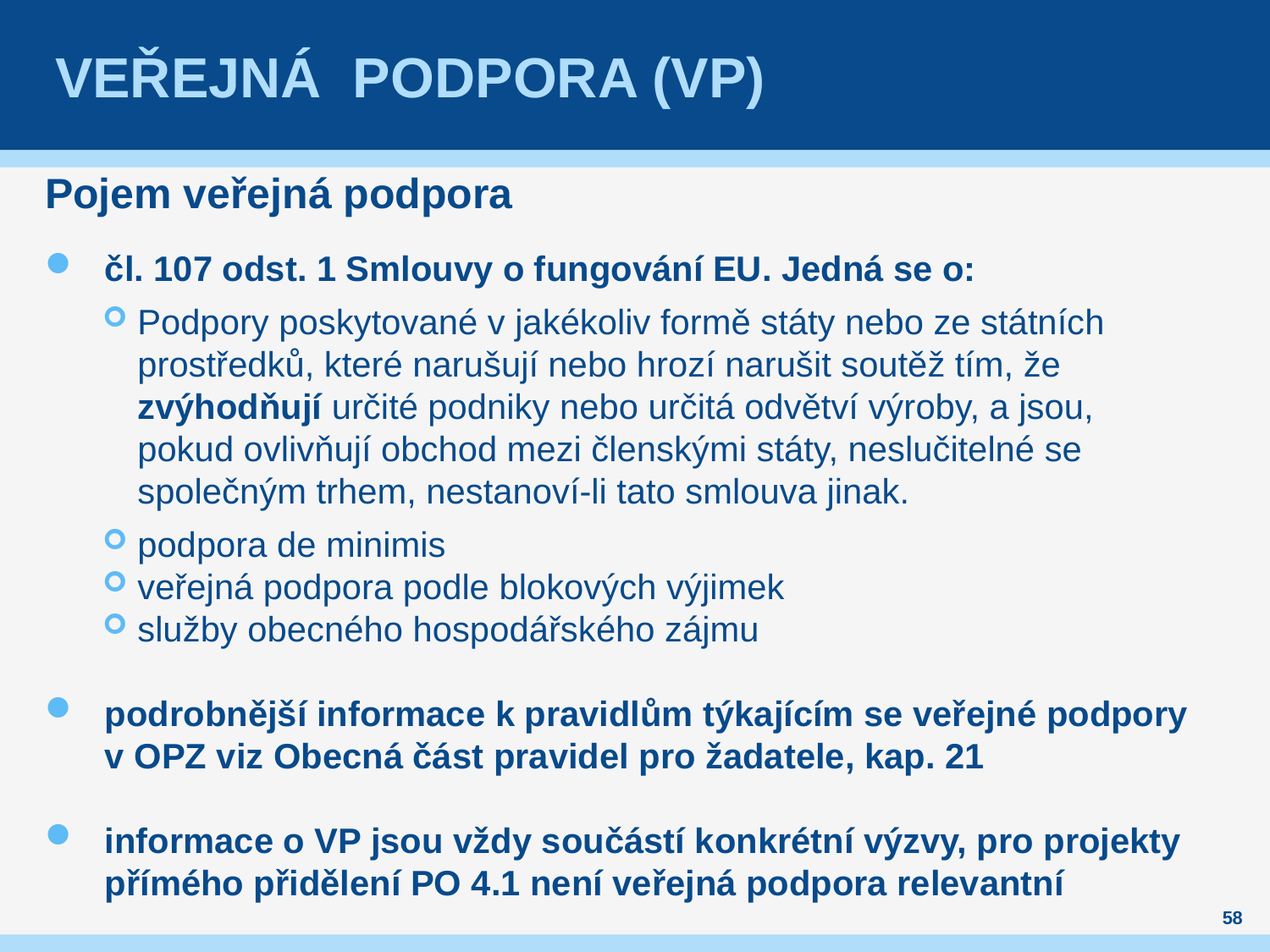

# veřejná  podpora (VP)
Pojem veřejná podpora
čl. 107 odst. 1 Smlouvy o fungování EU. Jedná se o:
Podpory poskytované v jakékoliv formě státy nebo ze státních prostředků, které narušují nebo hrozí narušit soutěž tím, že zvýhodňují určité podniky nebo určitá odvětví výroby, a jsou, pokud ovlivňují obchod mezi členskými státy, neslučitelné se společným trhem, nestanoví-li tato smlouva jinak.
podpora de minimis
veřejná podpora podle blokových výjimek
služby obecného hospodářského zájmu

podrobnější informace k pravidlům týkajícím se veřejné podpory v OPZ viz Obecná část pravidel pro žadatele, kap. 21

informace o VP jsou vždy součástí konkrétní výzvy, pro projekty přímého přidělení PO 4.1 není veřejná podpora relevantní

58